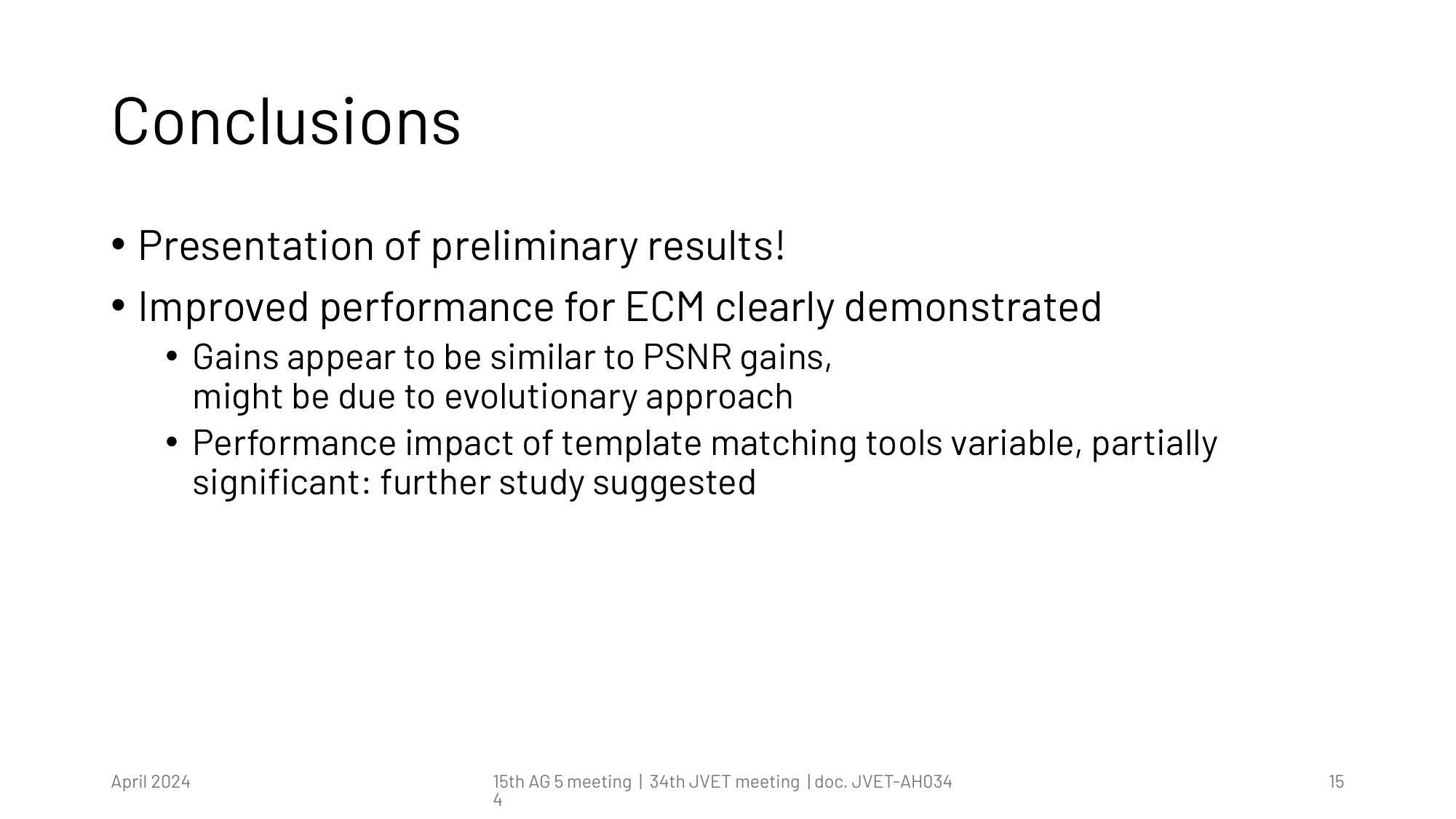

# Conclusions
Presentation of preliminary results!
Improved performance for ECM clearly demonstrated
Gains appear to be similar to PSNR gains,
might be due to evolutionary approach
Performance impact of template matching tools variable, partially significant: further study suggested

April 2024
15th AG 5 meeting  |  34th JVET meeting  | doc. JVET-AH0344
15